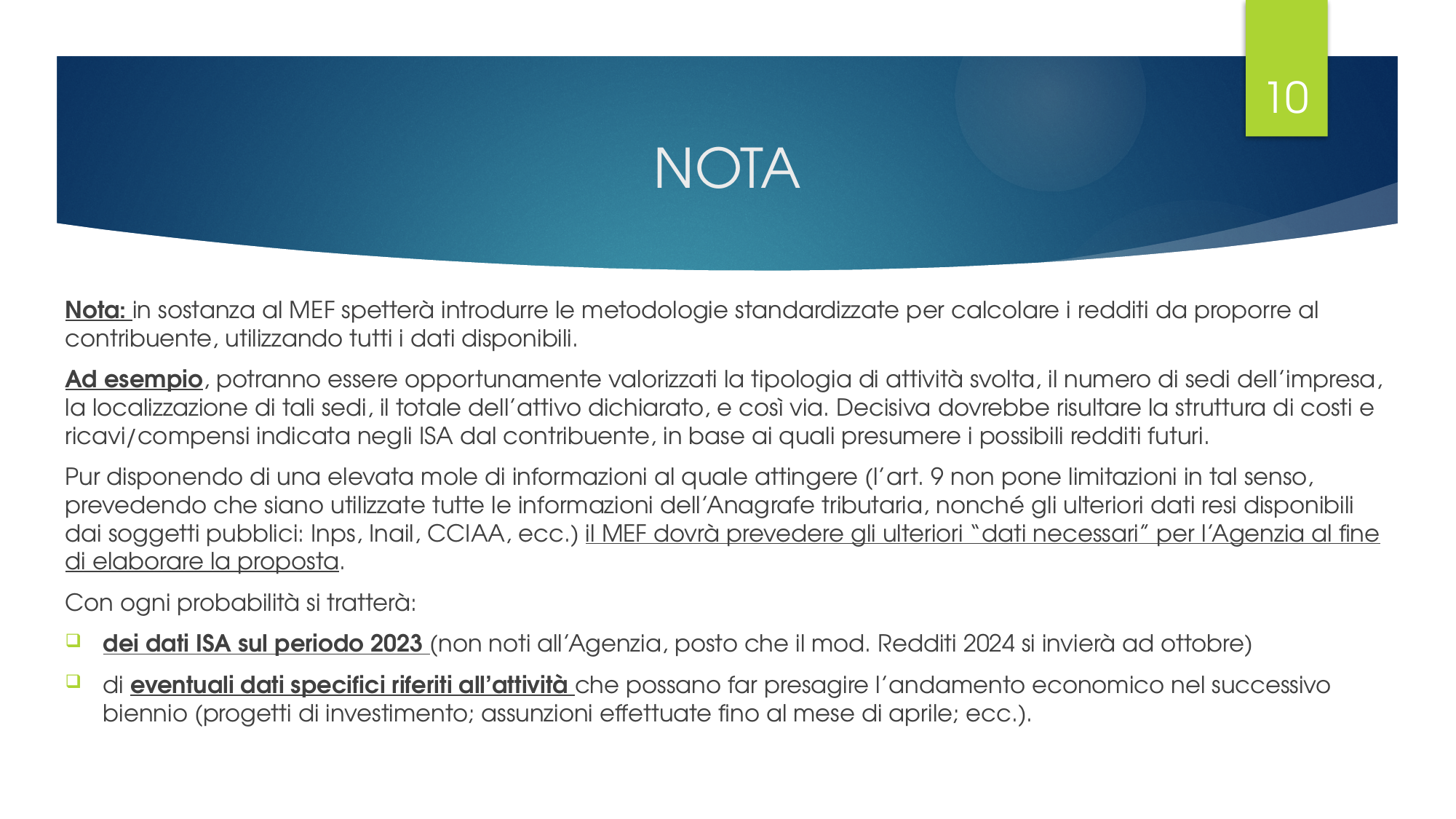

10
# NOTA
Nota: in sostanza al MEF spetterà introdurre le metodologie standardizzate per calcolare i redditi da proporre al contribuente, utilizzando tutti i dati disponibili.
Ad esempio, potranno essere opportunamente valorizzati la tipologia di attività svolta, il numero di sedi dell’impresa, la localizzazione di tali sedi, il totale dell’attivo dichiarato, e così via. Decisiva dovrebbe risultare la struttura di costi e ricavi/compensi indicata negli ISA dal contribuente, in base ai quali presumere i possibili redditi futuri.
Pur disponendo di una elevata mole di informazioni al quale attingere (l’art. 9 non pone limitazioni in tal senso, prevedendo che siano utilizzate tutte le informazioni dell’Anagrafe tributaria, nonché gli ulteriori dati resi disponibili dai soggetti pubblici: Inps, Inail, CCIAA, ecc.) il MEF dovrà prevedere gli ulteriori “dati necessari” per l’Agenzia al fine di elaborare la proposta.
Con ogni probabilità si tratterà:
dei dati ISA sul periodo 2023 (non noti all’Agenzia, posto che il mod. Redditi 2024 si invierà ad ottobre)
di eventuali dati specifici riferiti all’attività che possano far presagire l’andamento economico nel successivo biennio (progetti di investimento; assunzioni effettuate fino al mese di aprile; ecc.).